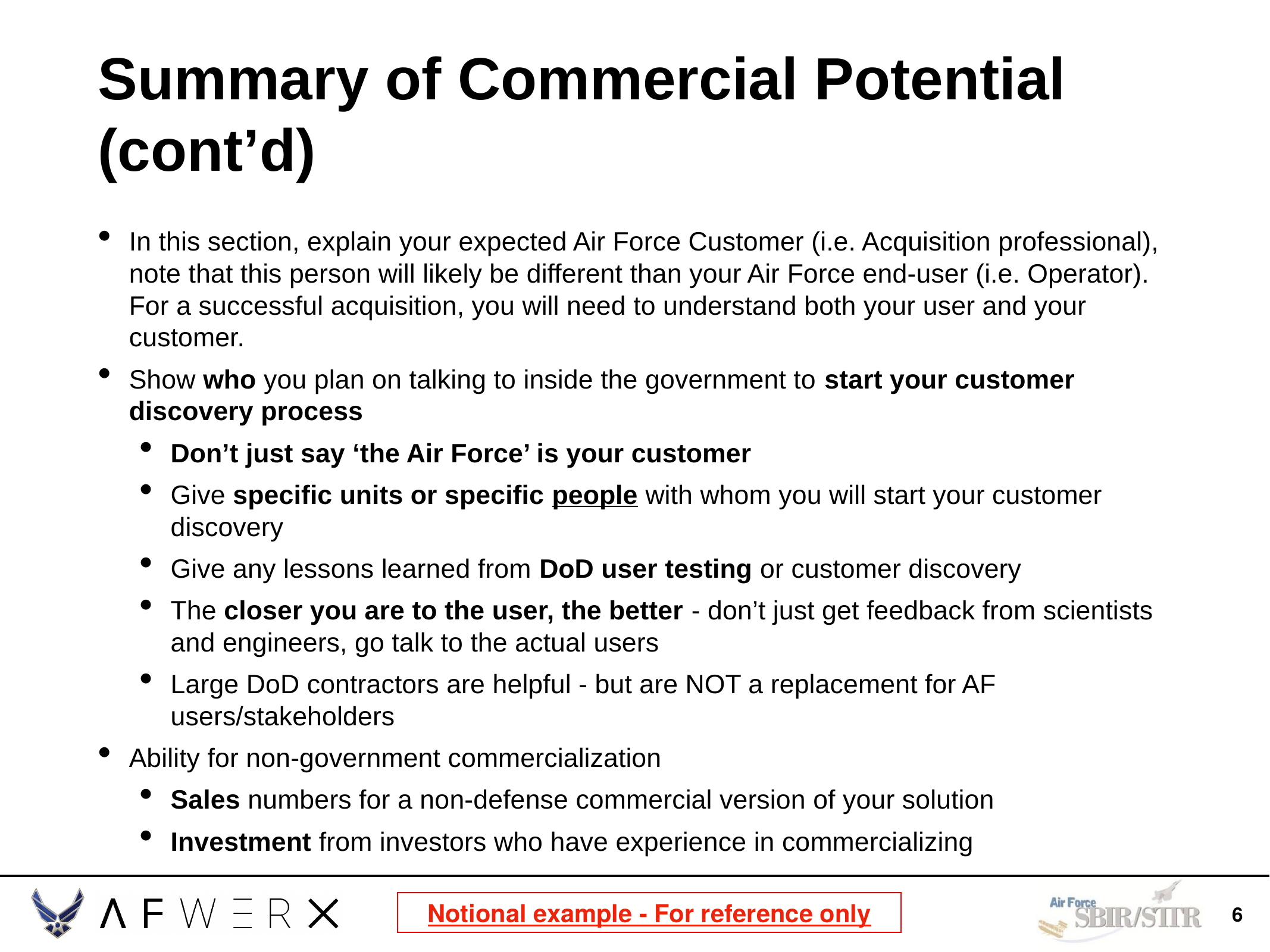

# Summary of Commercial Potential (cont’d)
In this section, explain your expected Air Force Customer (i.e. Acquisition professional), note that this person will likely be different than your Air Force end-user (i.e. Operator).  For a successful acquisition, you will need to understand both your user and your customer.
Show who you plan on talking to inside the government to start your customer discovery process
Don’t just say ‘the Air Force’ is your customer
Give specific units or specific people with whom you will start your customer discovery
Give any lessons learned from DoD user testing or customer discovery
The closer you are to the user, the better - don’t just get feedback from scientists and engineers, go talk to the actual users
Large DoD contractors are helpful - but are NOT a replacement for AF users/stakeholders
Ability for non-government commercialization
Sales numbers for a non-defense commercial version of your solution
Investment from investors who have experience in commercializing